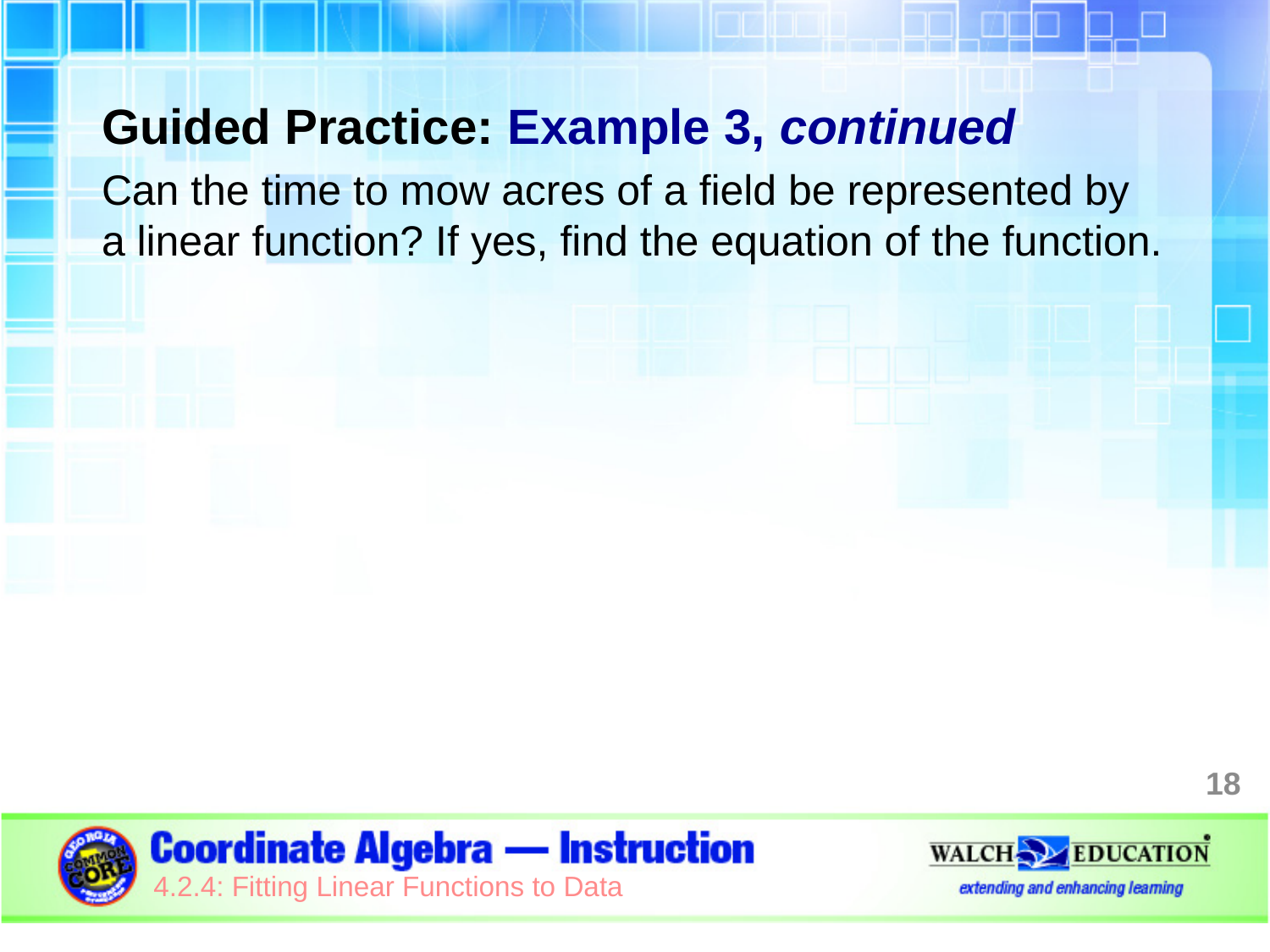

Guided Practice: Example 3, continued
Can the time to mow acres of a field be represented by a linear function? If yes, find the equation of the function.
18
4.2.4: Fitting Linear Functions to Data